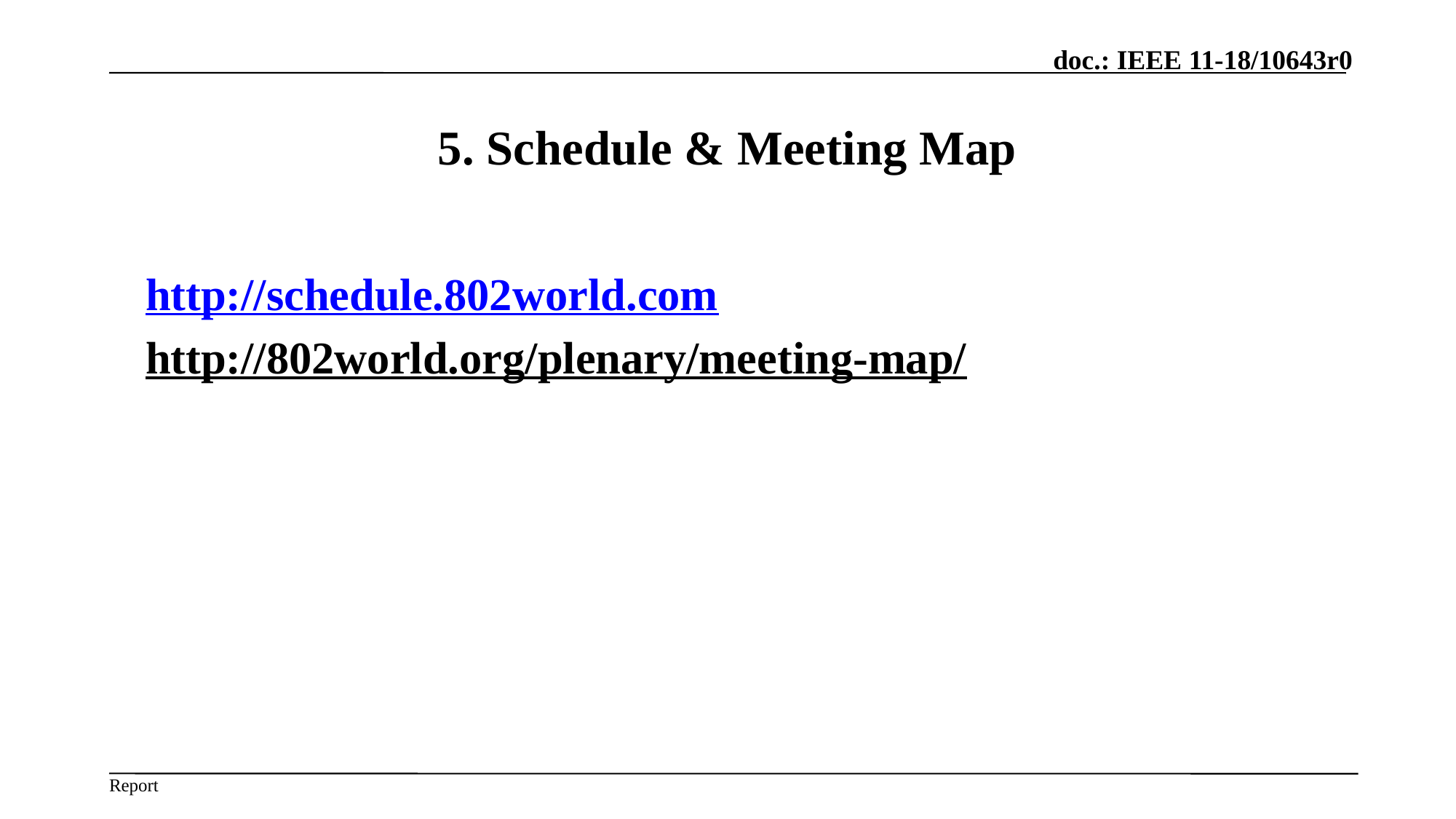

# 5. Schedule & Meeting Map

http://schedule.802world.com
http://802world.org/plenary/meeting-map/